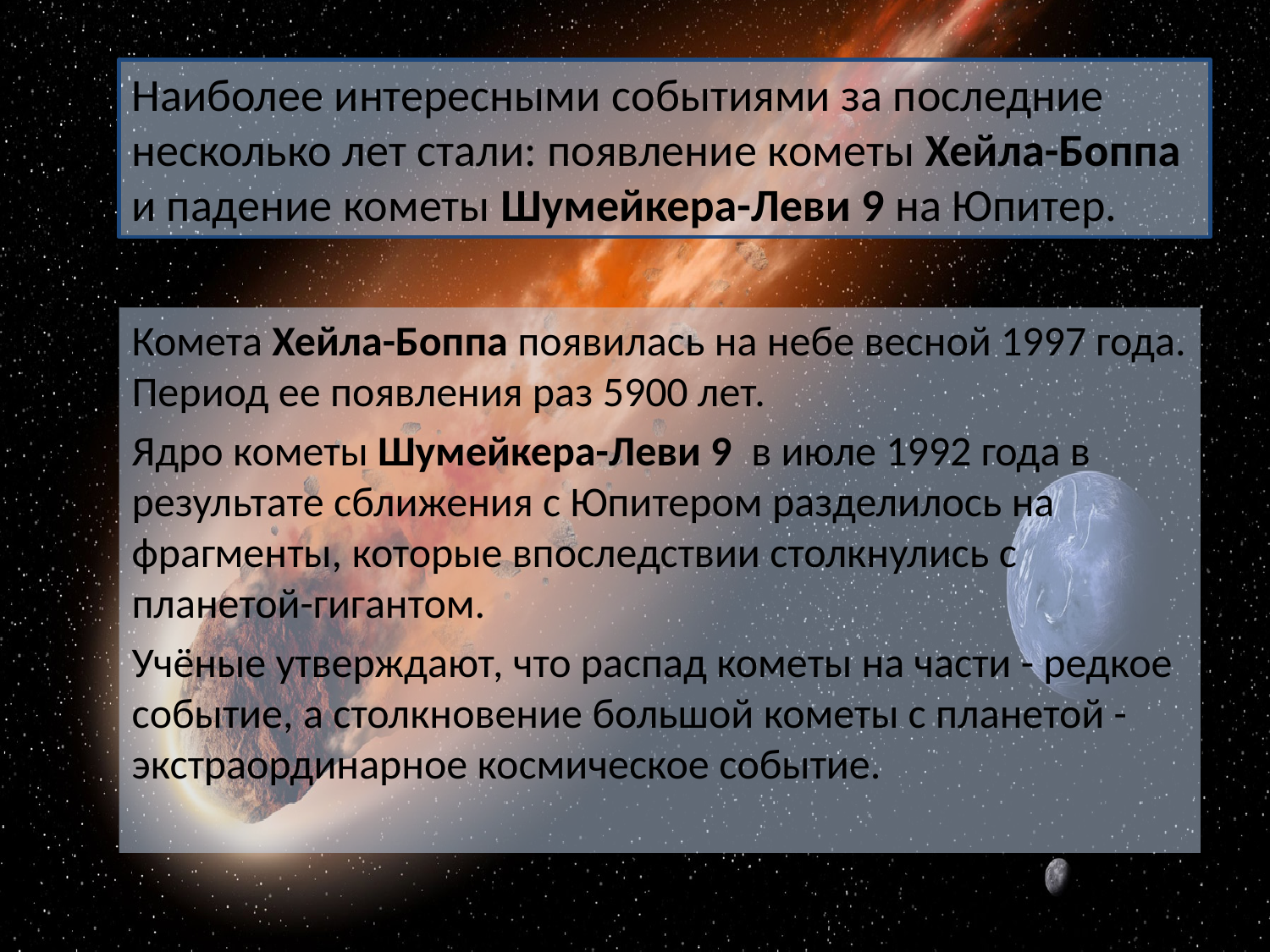

Наиболее интересными событиями за последние несколько лет стали: появление кометы Хейла-Боппа и падение кометы Шумейкера-Леви 9 на Юпитер.
Комета Хейла-Боппа появилась на небе весной 1997 года. Период ее появления раз 5900 лет.
Ядро кометы Шумейкера-Леви 9  в июле 1992 года в результате сближения с Юпитером разделилось на фрагменты, которые впоследствии столкнулись с планетой-гигантом.
Учёные утверждают, что распад кометы на части - редкое событие, а столкновение большой кометы с планетой - экстраординарное космическое событие.